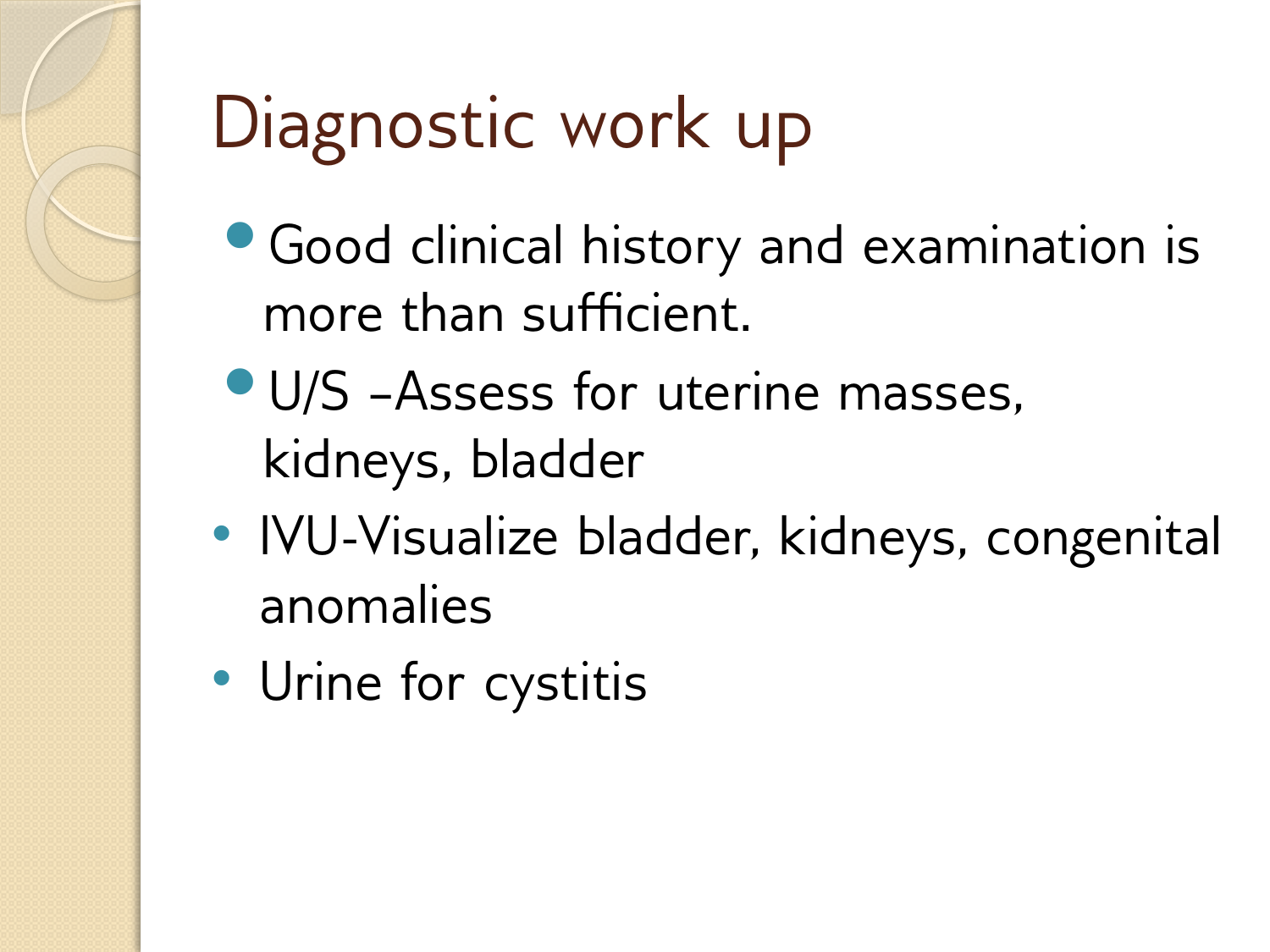

# Diagnostic work up
Good clinical history and examination is more than sufficient.
U/S –Assess for uterine masses, kidneys, bladder
IVU-Visualize bladder, kidneys, congenital anomalies
Urine for cystitis